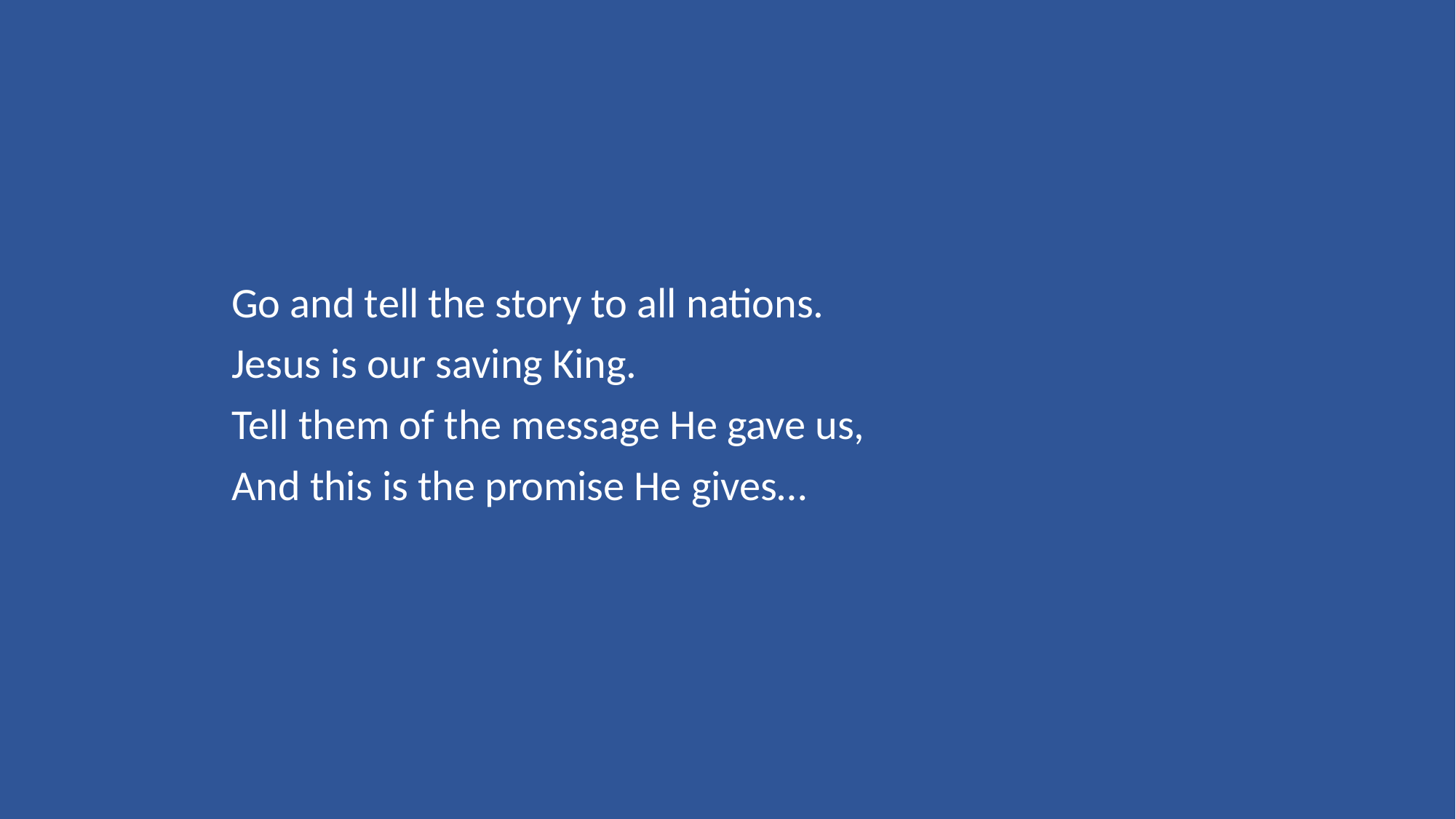

Go and tell the story to all nations.
Jesus is our saving King.
Tell them of the message He gave us,
And this is the promise He gives…